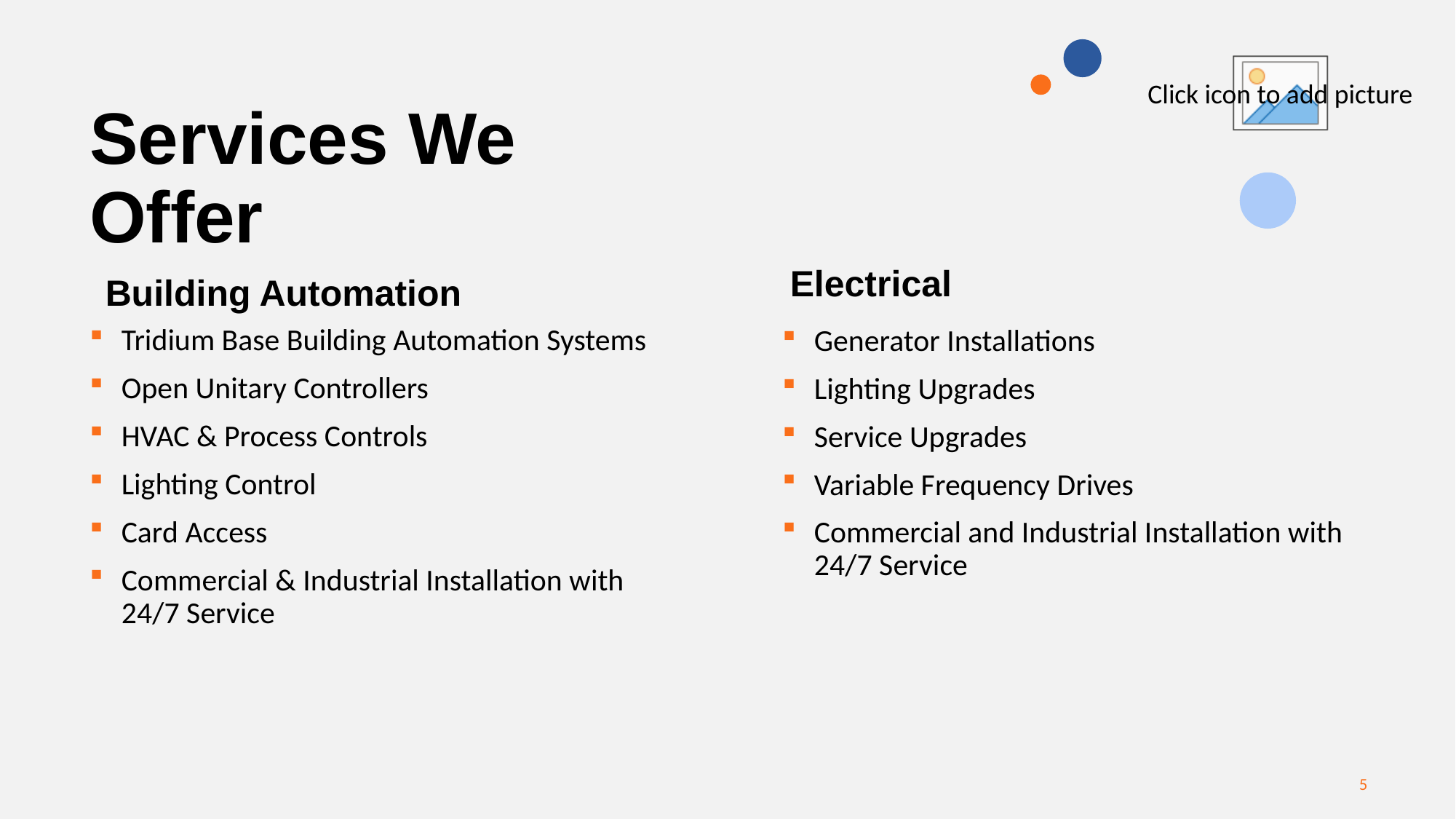

# Services We Offer
Electrical
Building Automation
Tridium Base Building Automation Systems
Open Unitary Controllers
HVAC & Process Controls
Lighting Control
Card Access
Commercial & Industrial Installation with 24/7 Service
Generator Installations
Lighting Upgrades
Service Upgrades
Variable Frequency Drives
Commercial and Industrial Installation with 24/7 Service